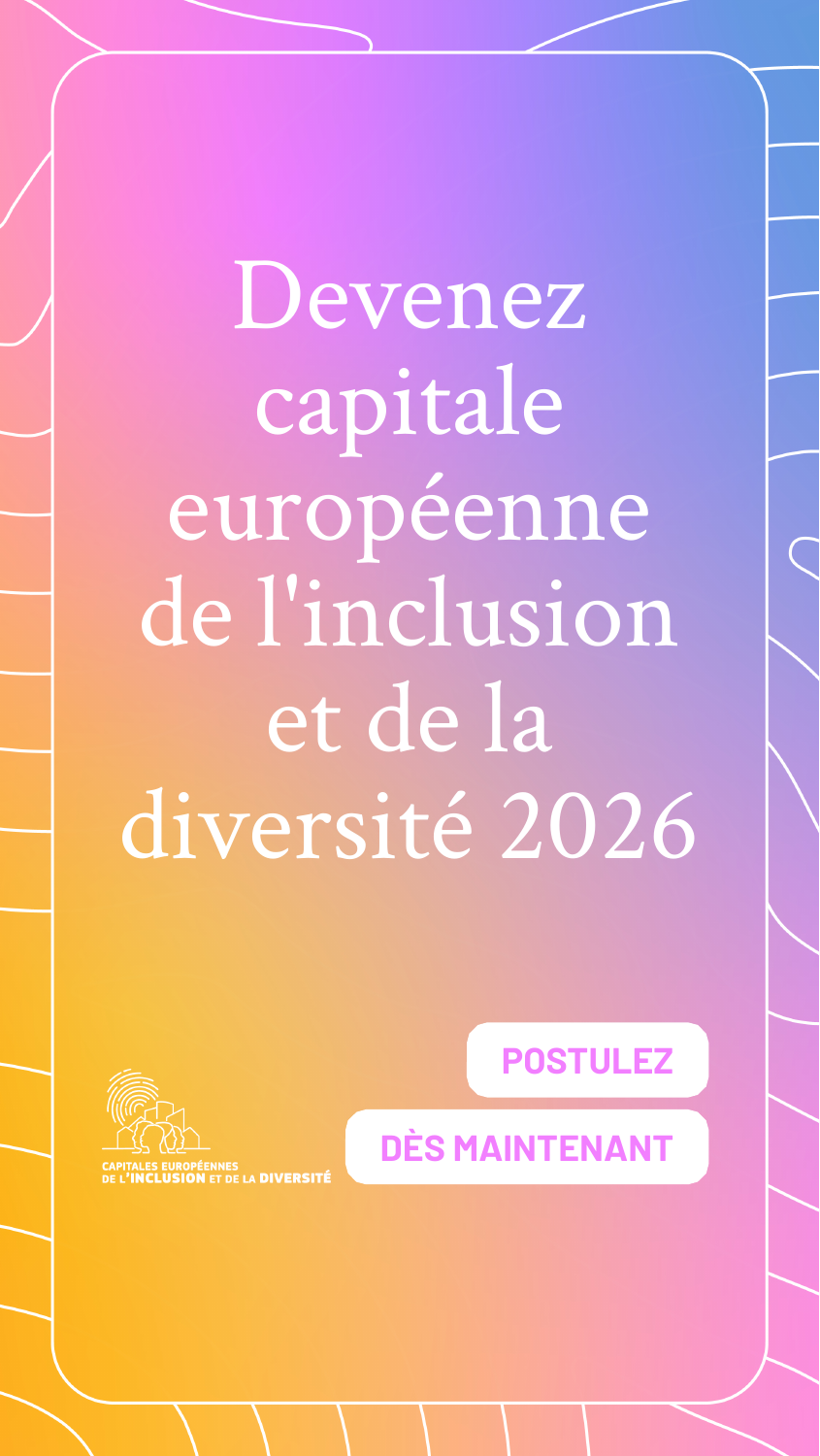

# Devenez capitale européenne de l'inclusion et de la diversité 2026
POSTULEZ
DÈS MAINTENANT